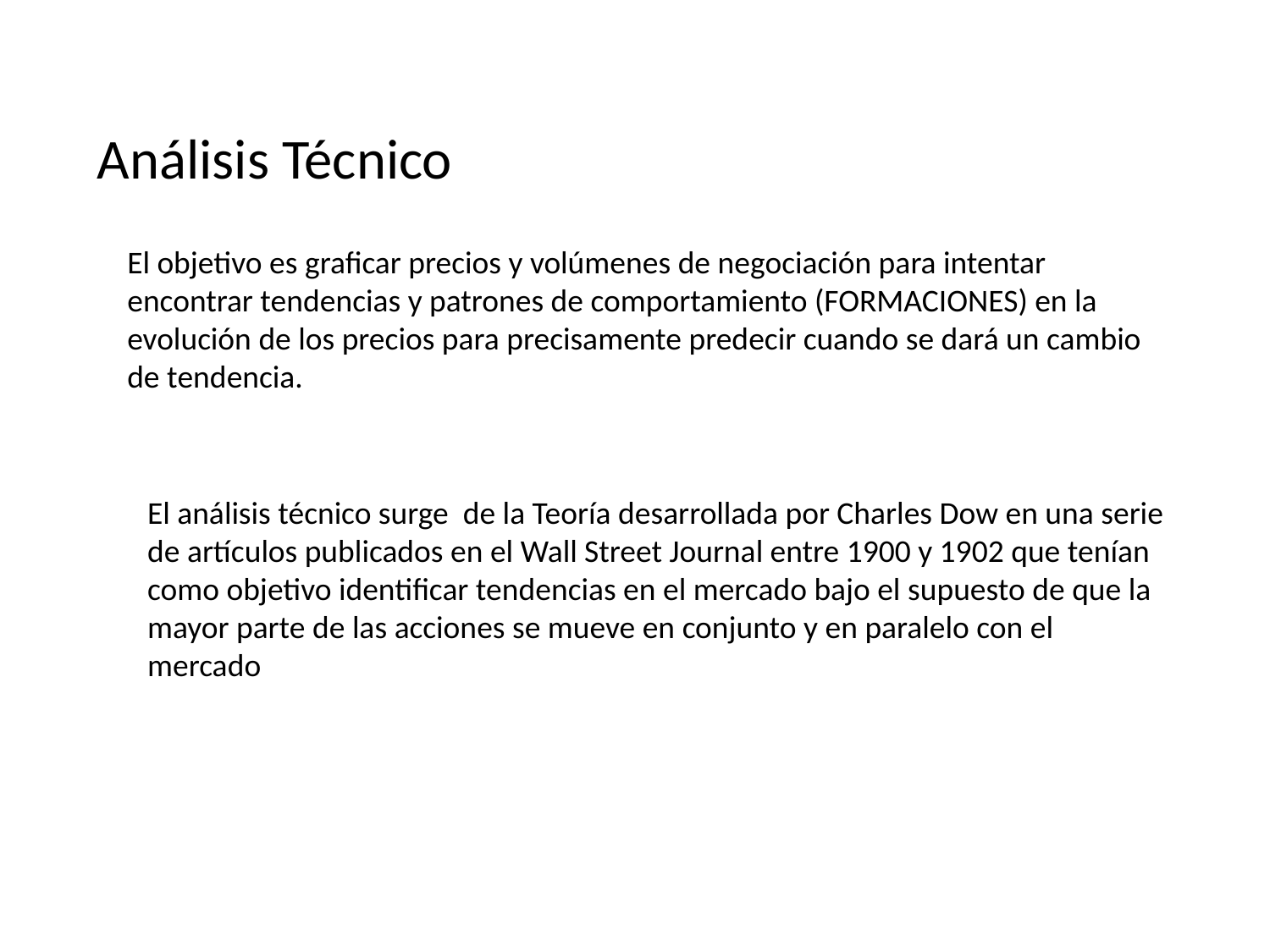

Análisis Técnico
El objetivo es graficar precios y volúmenes de negociación para intentar encontrar tendencias y patrones de comportamiento (FORMACIONES) en la evolución de los precios para precisamente predecir cuando se dará un cambio de tendencia.
El análisis técnico surge  de la Teoría desarrollada por Charles Dow en una serie de artículos publicados en el Wall Street Journal entre 1900 y 1902 que tenían como objetivo identificar tendencias en el mercado bajo el supuesto de que la mayor parte de las acciones se mueve en conjunto y en paralelo con el mercado